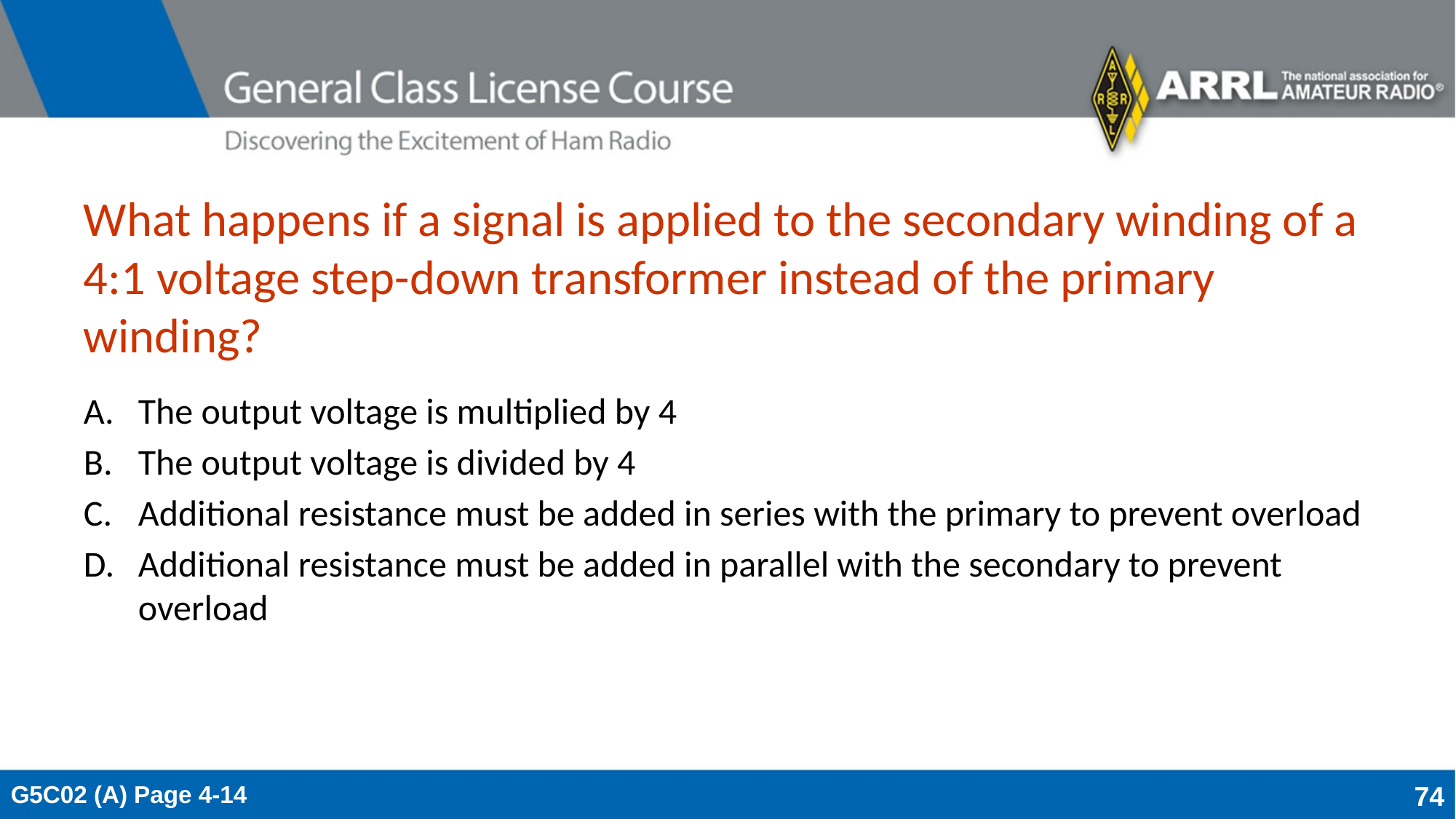

# What happens if a signal is applied to the secondary winding of a 4:1 voltage step-down transformer instead of the primary winding?
The output voltage is multiplied by 4
The output voltage is divided by 4
Additional resistance must be added in series with the primary to prevent overload
Additional resistance must be added in parallel with the secondary to prevent overload
G5C02 (A) Page 4-14
74